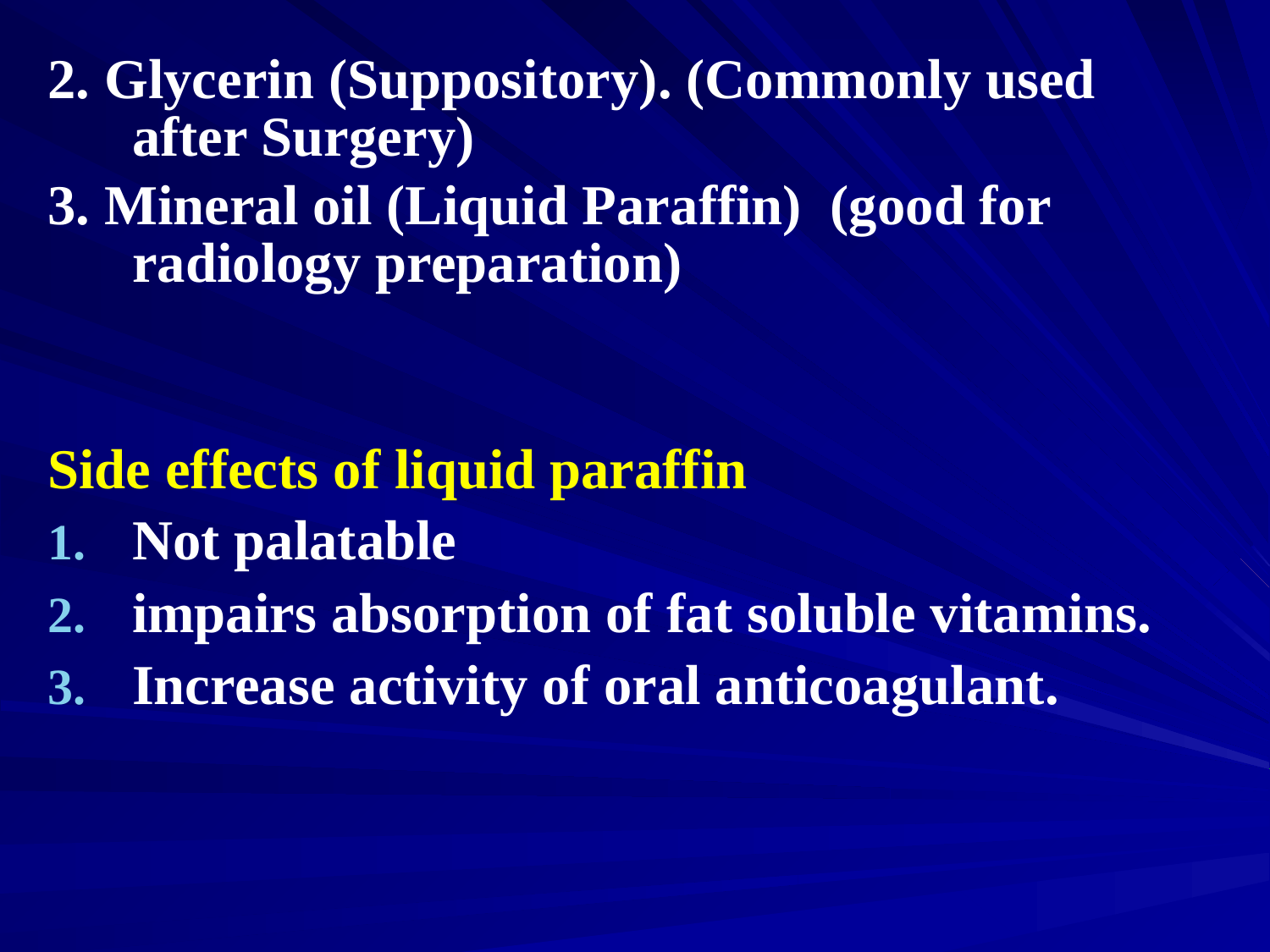

2. Glycerin (Suppository). (Commonly used after Surgery)
3. Mineral oil (Liquid Paraffin)  (good for  radiology preparation)

Side effects of liquid paraffin
Not palatable
impairs absorption of fat soluble vitamins.
Increase activity of oral anticoagulant.